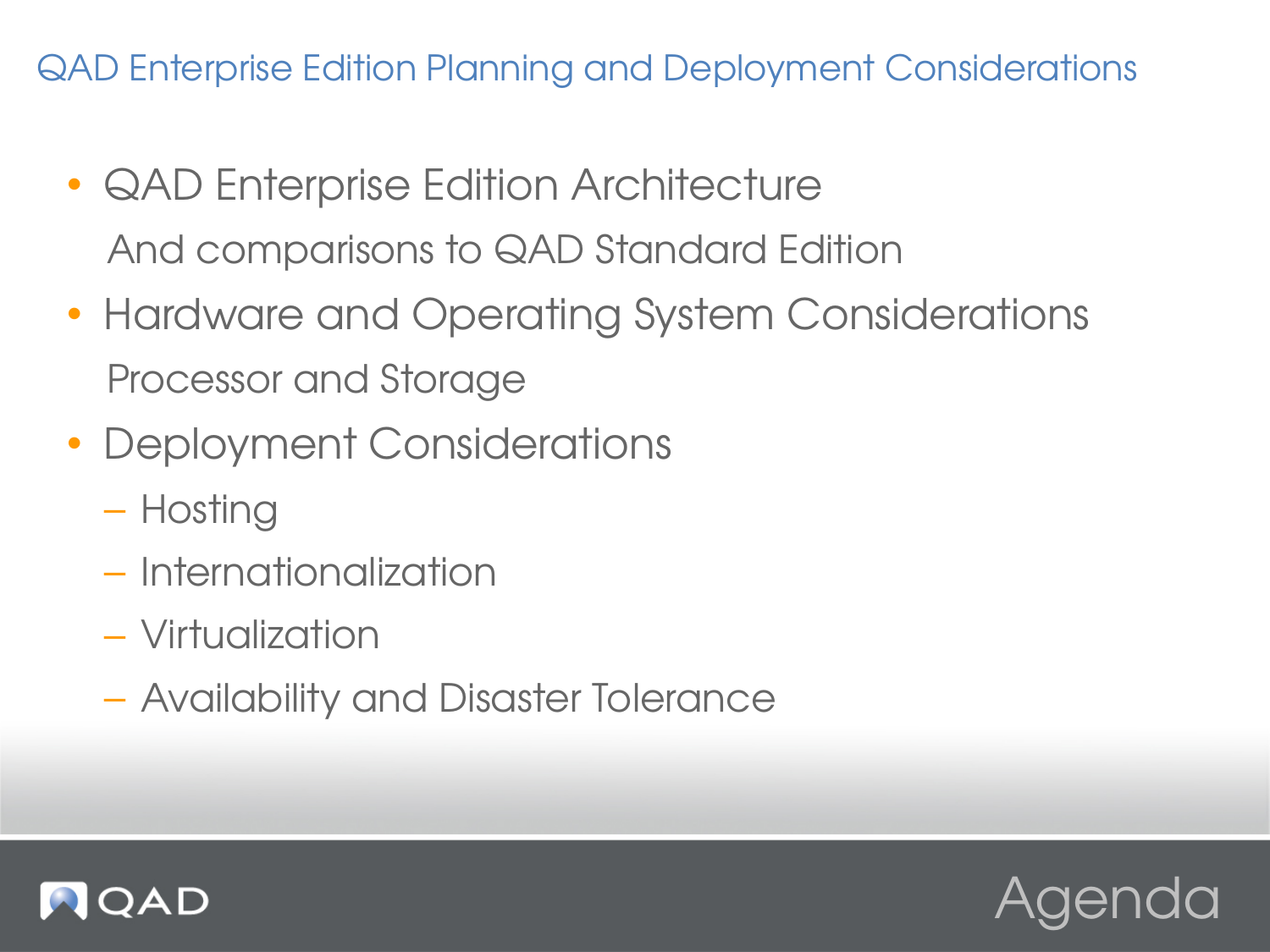

QAD Enterprise Edition Planning and Deployment Considerations
QAD Enterprise Edition Architecture
And comparisons to QAD Standard Edition
Hardware and Operating System Considerations
Processor and Storage
Deployment Considerations
Hosting
Internationalization
Virtualization
Availability and Disaster Tolerance

# Agenda